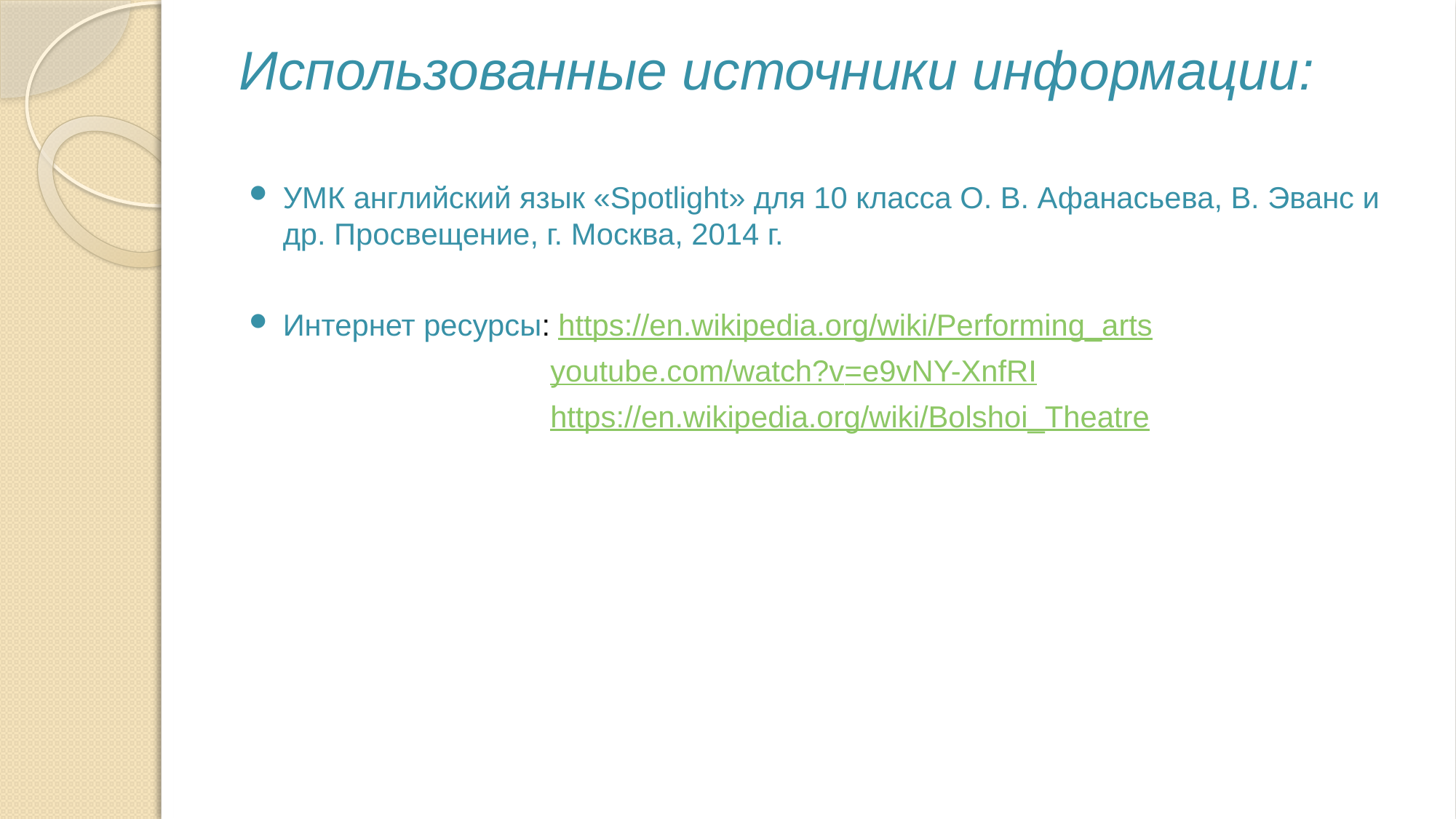

# Использованные источники информации:
УМК английский язык «Spotlight» для 10 класса О. В. Афанасьева, В. Эванс и др. Просвещение, г. Москва, 2014 г.

Интернет ресурсы: https://en.wikipedia.org/wiki/Performing_arts
                                    youtube.com/watch?v=e9vNY-XnfRI
                                    https://en.wikipedia.org/wiki/Bolshoi_Theatre